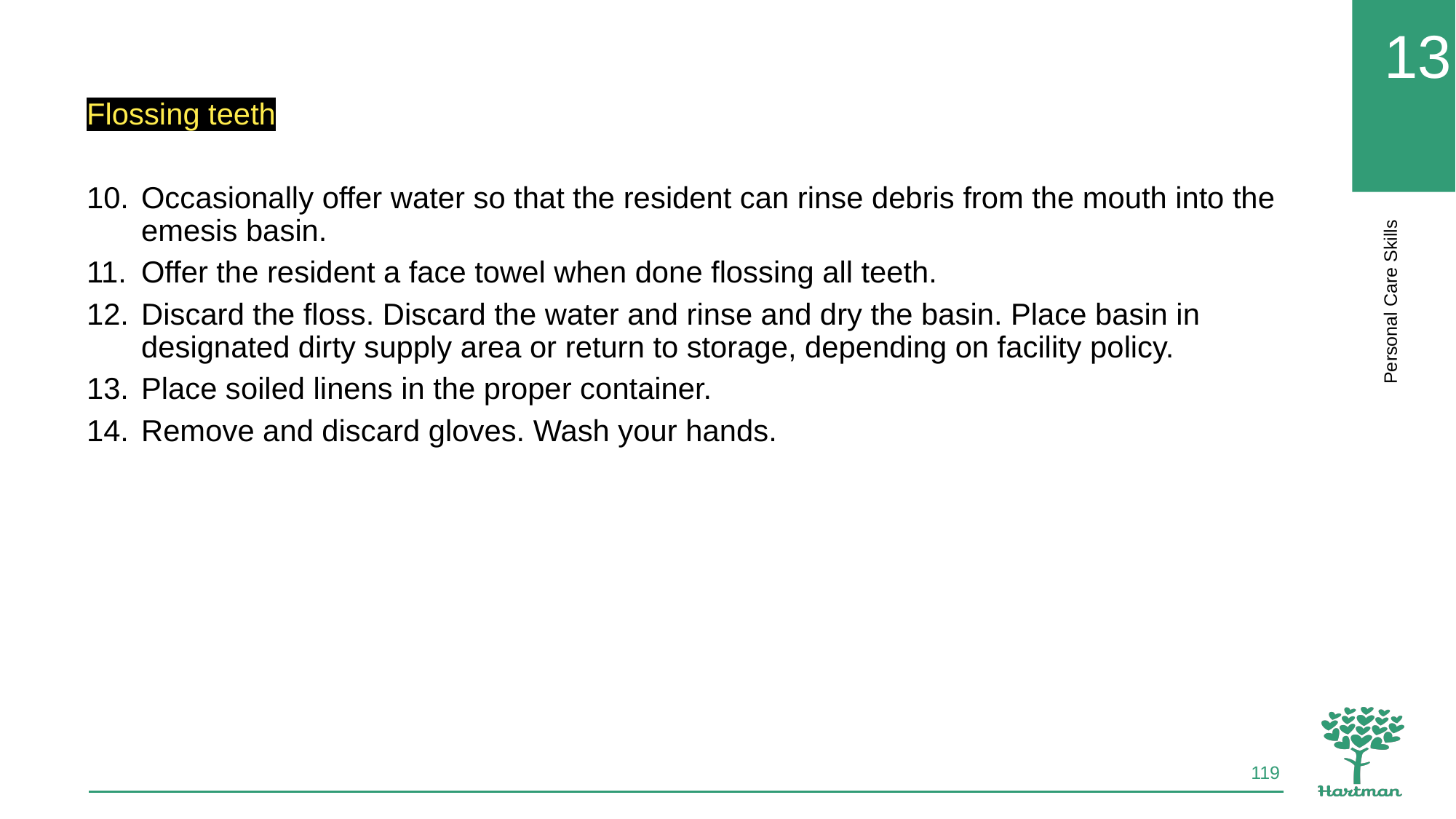

Flossing teeth

Occasionally offer water so that the resident can rinse debris from the mouth into the emesis basin.
Offer the resident a face towel when done flossing all teeth.
Discard the floss. Discard the water and rinse and dry the basin. Place basin in designated dirty supply area or return to storage, depending on facility policy.
Place soiled linens in the proper container.
Remove and discard gloves. Wash your hands.

119